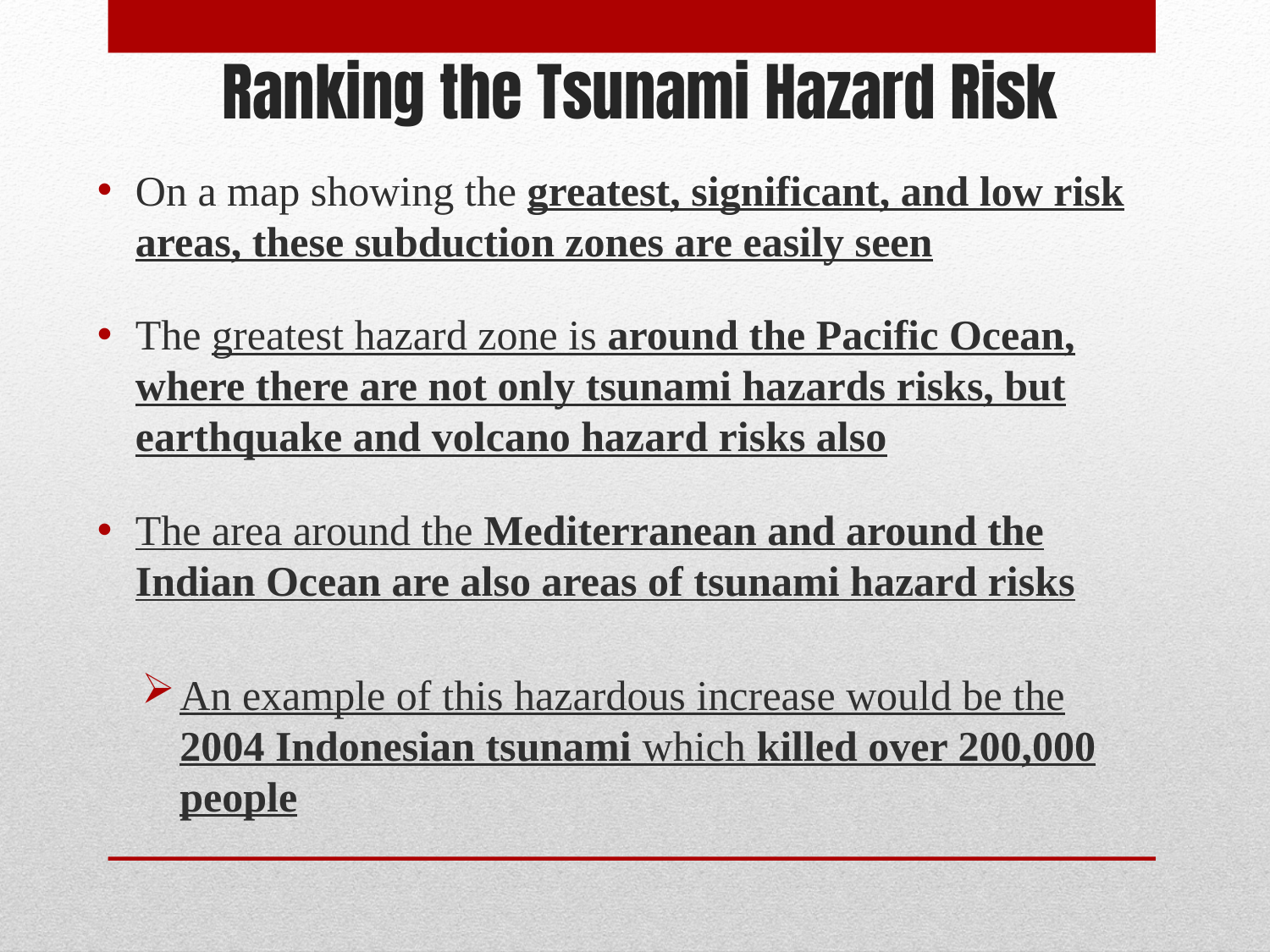

Ranking the Tsunami Hazard Risk
On a map showing the greatest, significant, and low risk areas, these subduction zones are easily seen

The greatest hazard zone is around the Pacific Ocean, where there are not only tsunami hazards risks, but earthquake and volcano hazard risks also

The area around the Mediterranean and around the Indian Ocean are also areas of tsunami hazard risks

An example of this hazardous increase would be the 2004 Indonesian tsunami which killed over 200,000 people